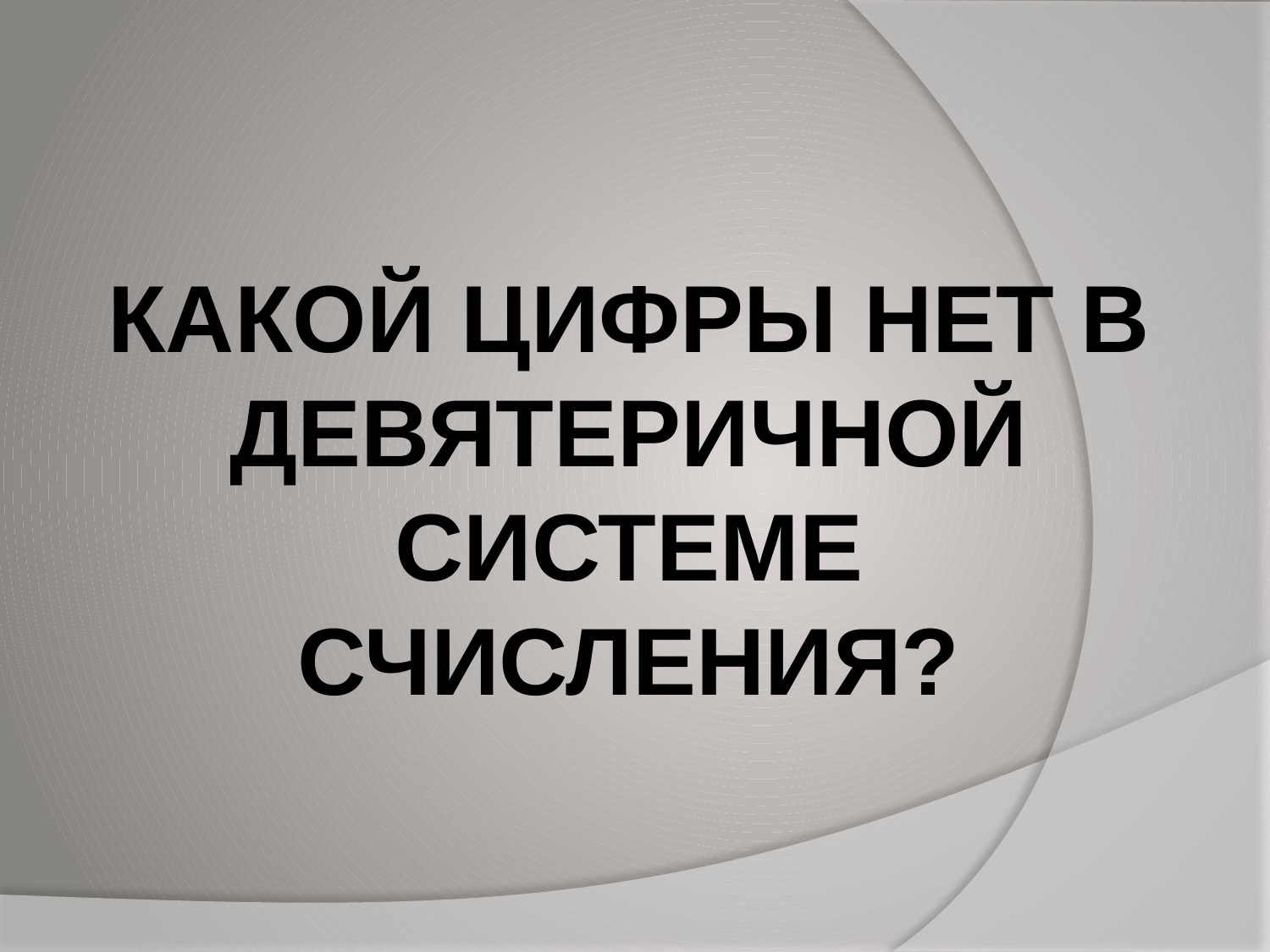

# КАКОЙ ЦИФРЫ НЕТ В ДЕВЯТЕРИЧНОЙ СИСТЕМЕ СЧИСЛЕНИЯ?